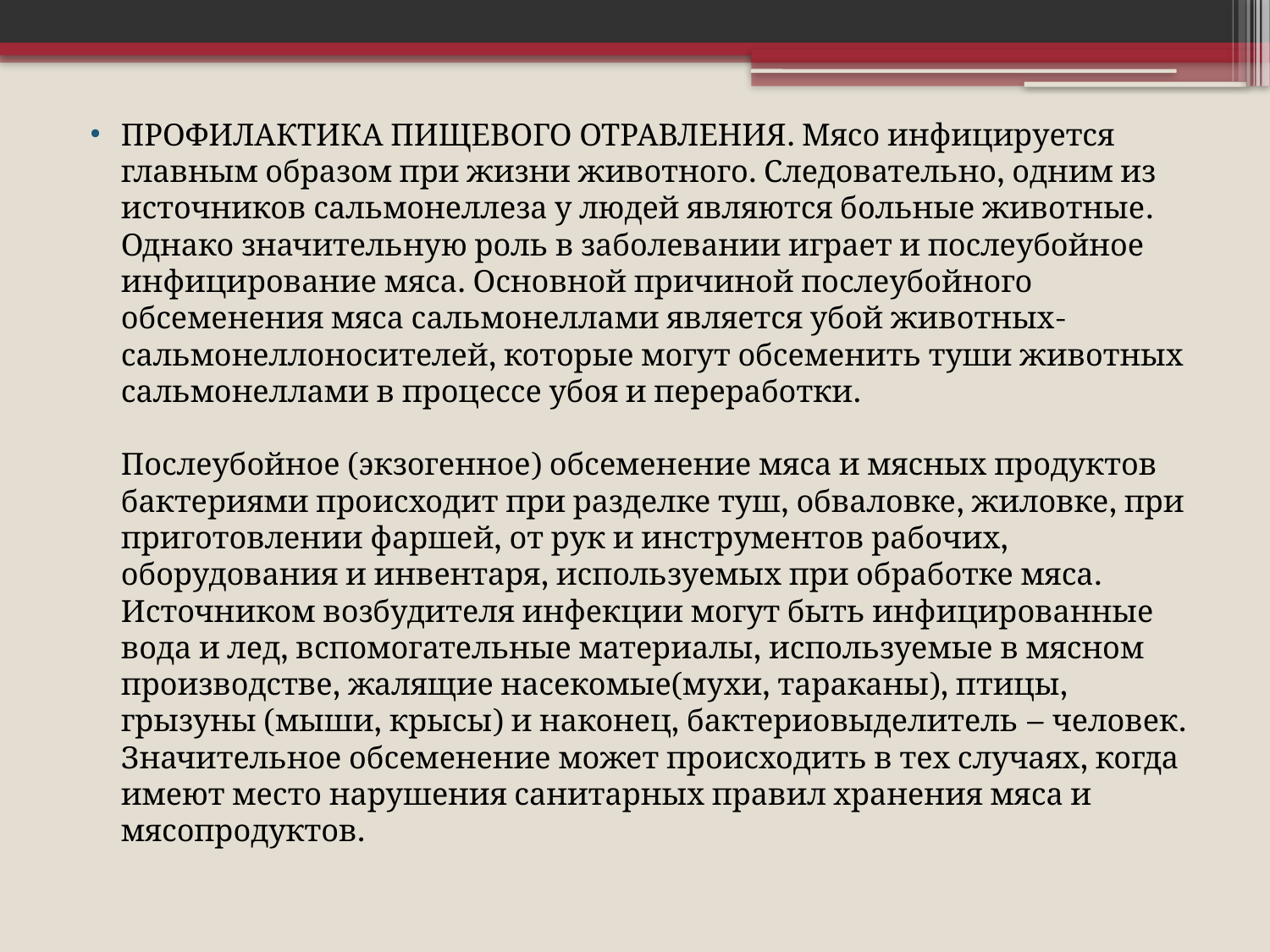

ПРОФИЛАКТИКА ПИЩЕВОГО ОТРАВЛЕНИЯ. Мясо инфицируется главным образом при жизни животного. Следовательно, одним из источников сальмонеллеза у людей являются больные животные. Однако значительную роль в заболевании играет и послеубойное инфицирование мяса. Основной причиной послеубойного обсеменения мяса сальмонеллами является убой животных-сальмонеллоносителей, которые могут обсеменить туши животных сальмонеллами в процессе убоя и переработки.
Послеубойное (экзогенное) обсеменение мяса и мясных продуктов бактериями происходит при разделке туш, обваловке, жиловке, при приготовлении фаршей, от рук и инструментов рабочих, оборудования и инвентаря, используемых при обработке мяса. Источником возбудителя инфекции могут быть инфицированные вода и лед, вспомогательные материалы, используемые в мясном производстве, жалящие насекомые(мухи, тараканы), птицы, грызуны (мыши, крысы) и наконец, бактериовыделитель – человек. Значительное обсеменение может происходить в тех случаях, когда имеют место нарушения санитарных правил хранения мяса и мясопродуктов.